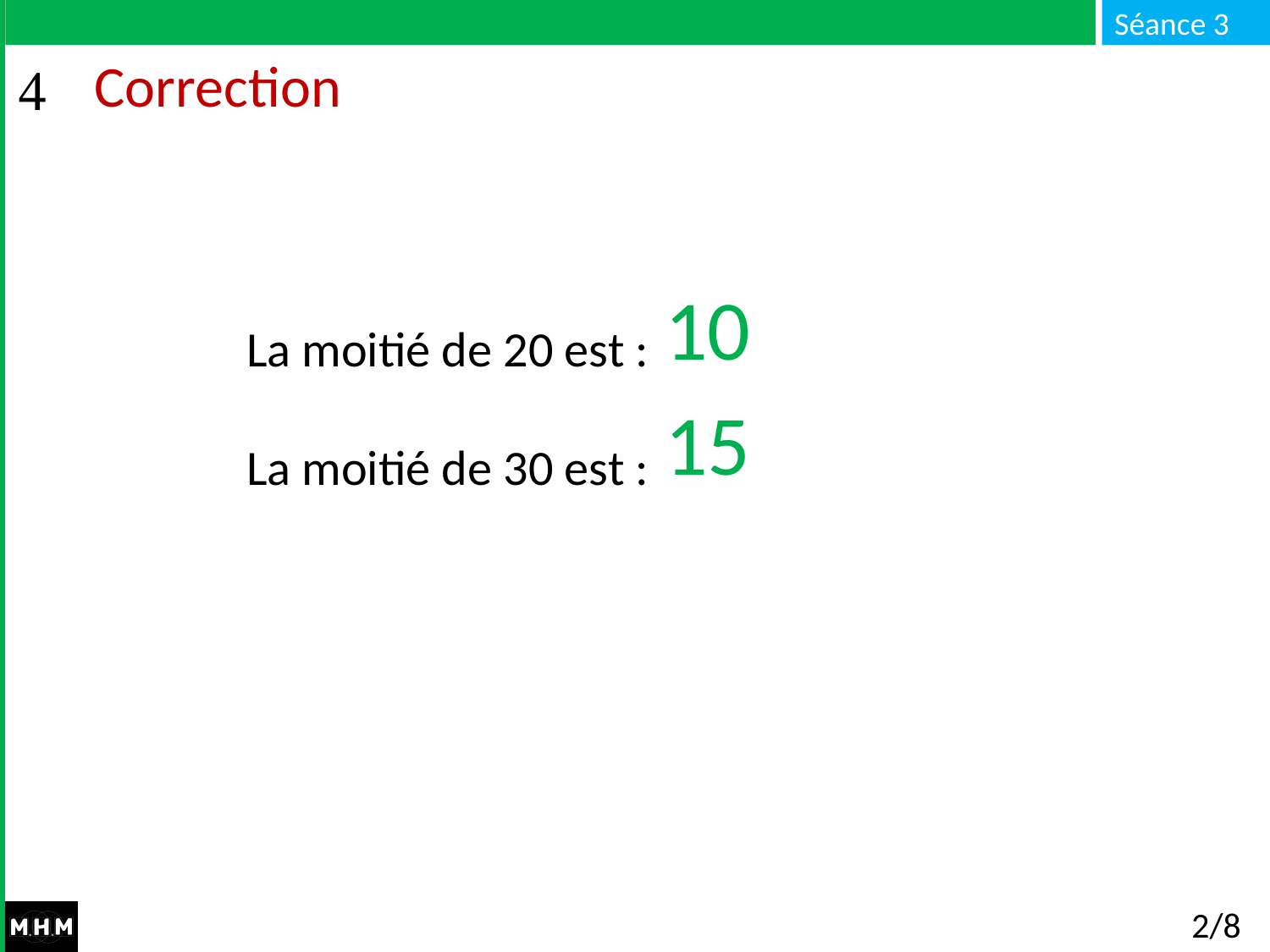

# Correction
La moitié de 20 est : …
La moitié de 30 est : …

10
15
2/8